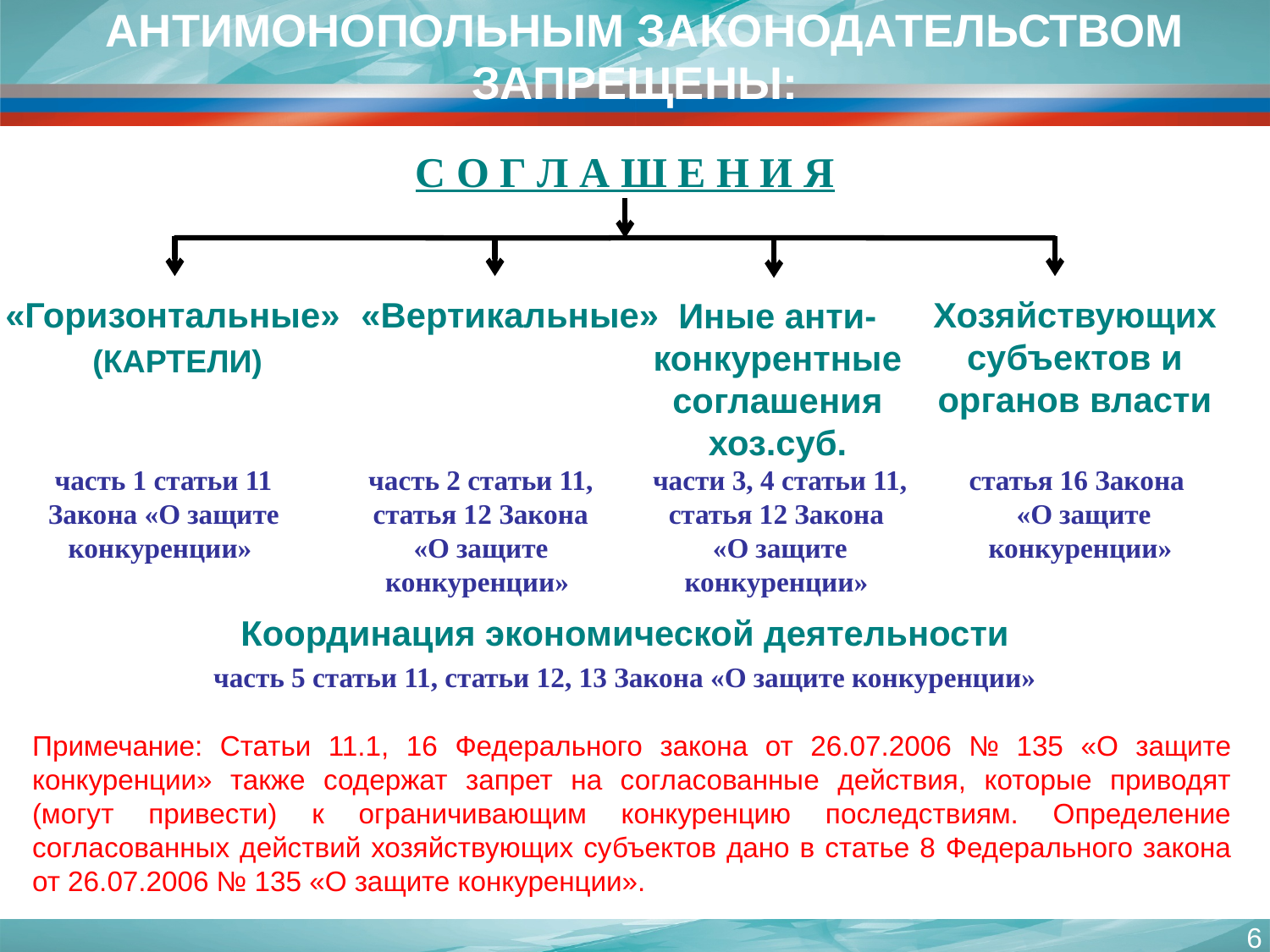

АНТИМОНОПОЛЬНЫМ ЗАКОНОДАТЕЛЬСТВОМ ЗАПРЕЩЕНЫ:
С О Г Л А Ш Е Н И Я
«Горизонтальные»
(КАРТЕЛИ)
«Вертикальные»
Хозяйствующих субъектов и органов власти
Иные анти-конкурентные соглашения хоз.суб.
часть 1 статьи 11 Закона «О защите конкуренции»
часть 2 статьи 11, статья 12 Закона
«О защите конкуренции»
части 3, 4 статьи 11, статья 12 Закона
«О защите конкуренции»
статья 16 Закона
«О защите конкуренции»
Координация экономической деятельности
часть 5 статьи 11, статьи 12, 13 Закона «О защите конкуренции»
Примечание: Статьи 11.1, 16 Федерального закона от 26.07.2006 № 135 «О защите конкуренции» также содержат запрет на согласованные действия, которые приводят (могут привести) к ограничивающим конкуренцию последствиям. Определение согласованных действий хозяйствующих субъектов дано в статье 8 Федерального закона от 26.07.2006 № 135 «О защите конкуренции».
6